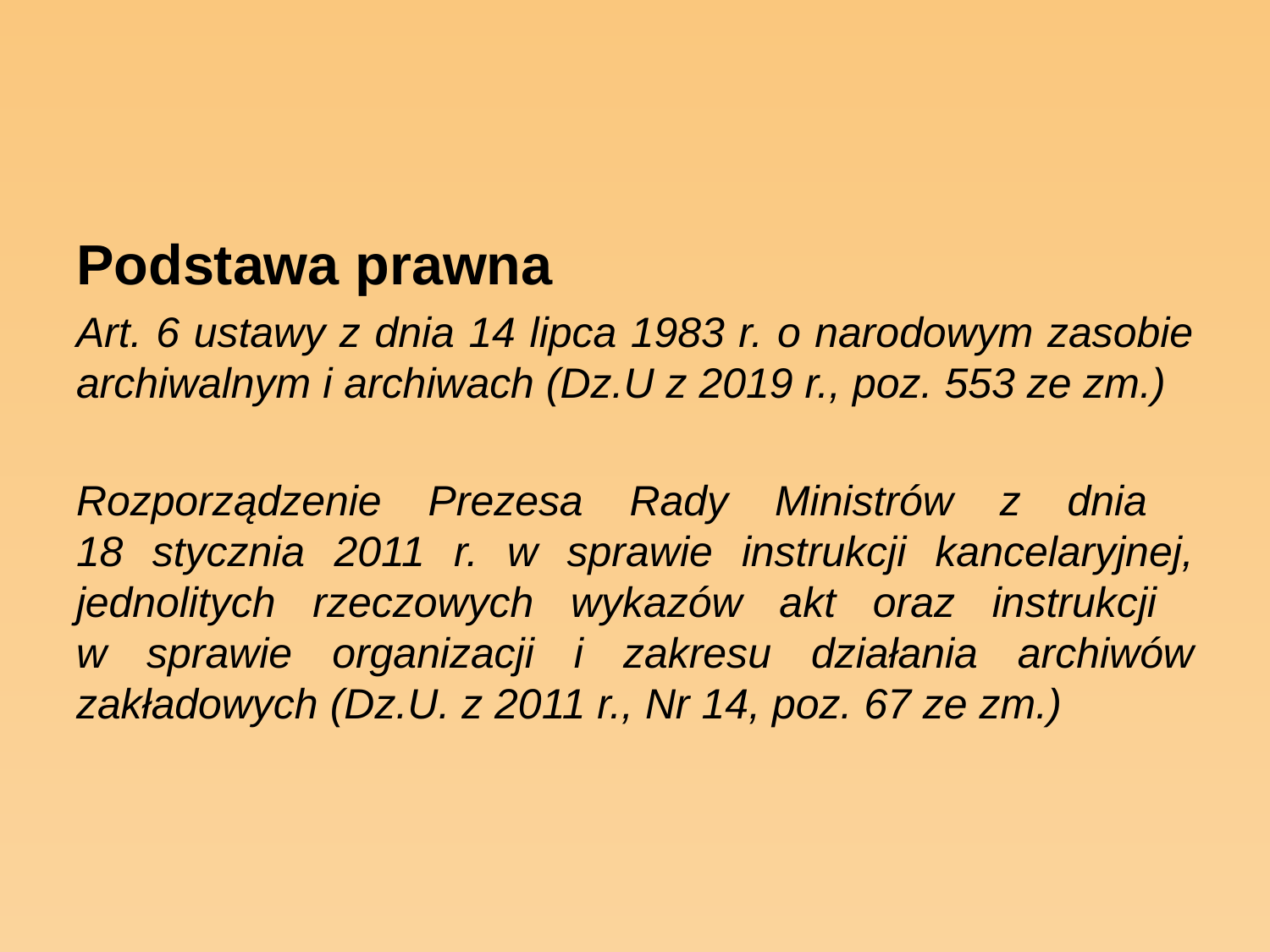

#
Podstawa prawna
Art. 6 ustawy z dnia 14 lipca 1983 r. o narodowym zasobie archiwalnym i archiwach (Dz.U z 2019 r., poz. 553 ze zm.)

Rozporządzenie Prezesa Rady Ministrów z dnia
18 stycznia 2011 r. w sprawie instrukcji kancelaryjnej, jednolitych rzeczowych wykazów akt oraz instrukcji
w sprawie organizacji i zakresu działania archiwów zakładowych (Dz.U. z 2011 r., Nr 14, poz. 67 ze zm.)